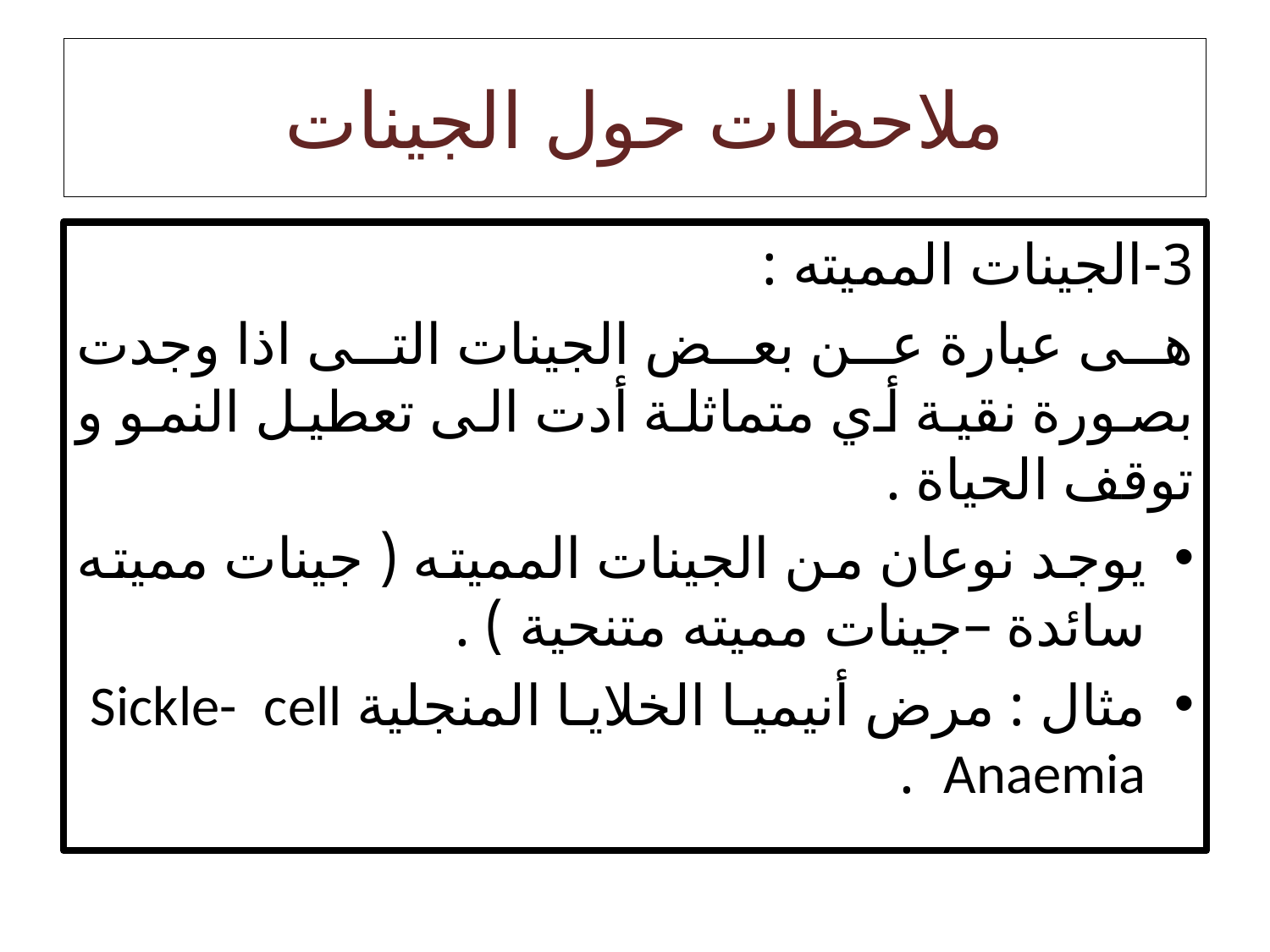

# ملاحظات حول الجينات
3-الجينات المميته :
هى عبارة عن بعض الجينات التى اذا وجدت بصورة نقية أي متماثلة أدت الى تعطيل النمو و توقف الحياة .
يوجد نوعان من الجينات المميته ( جينات مميته سائدة –جينات مميته متنحية ) .
مثال : مرض أنيميا الخلايا المنجلية Sickle- cell Anaemia  .